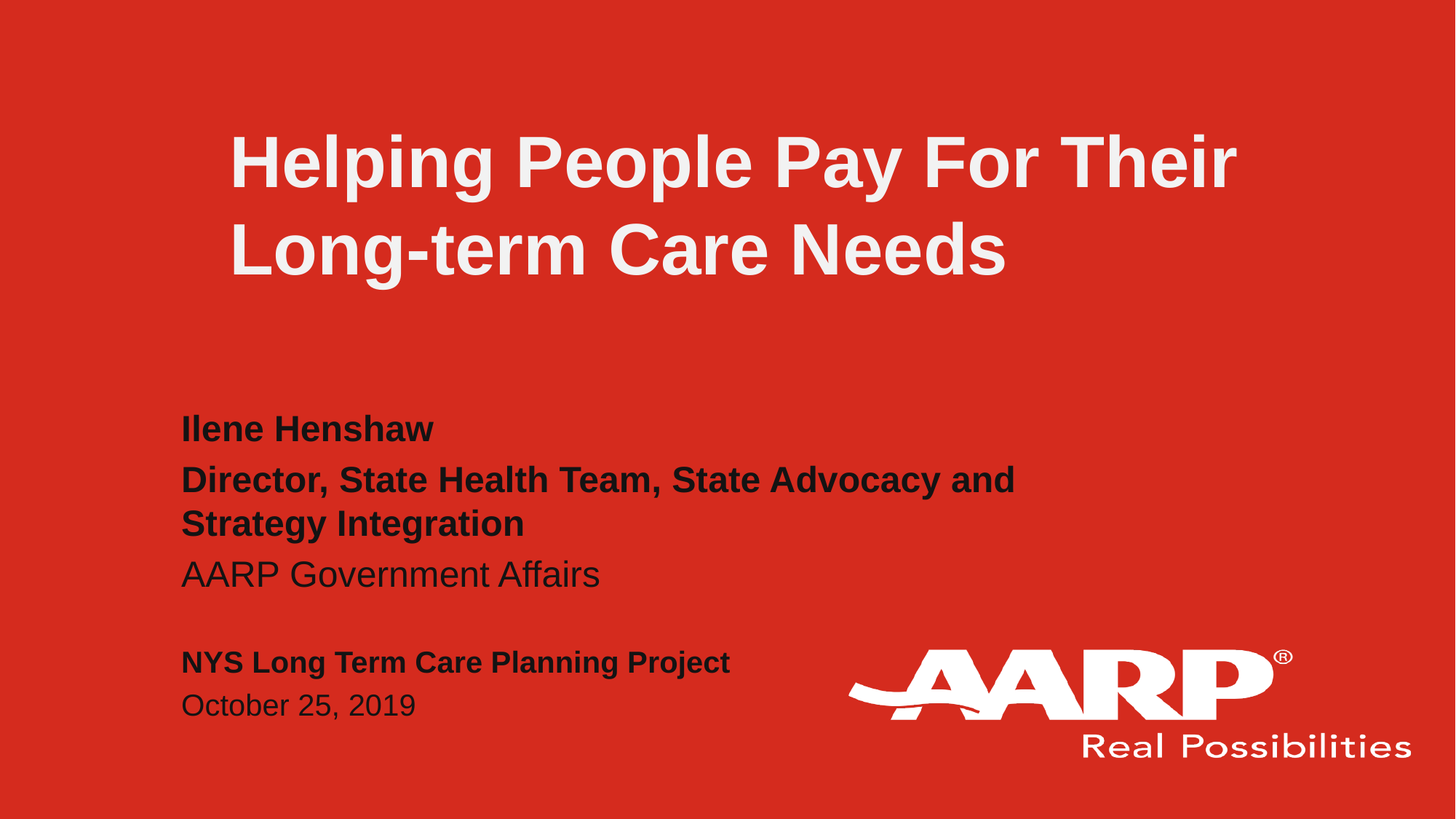

# Helping People Pay For Their Long-term Care Needs

Ilene Henshaw
Director, State Health Team, State Advocacy and Strategy Integration
AARP Government Affairs

NYS Long Term Care Planning Project
October 25, 2019